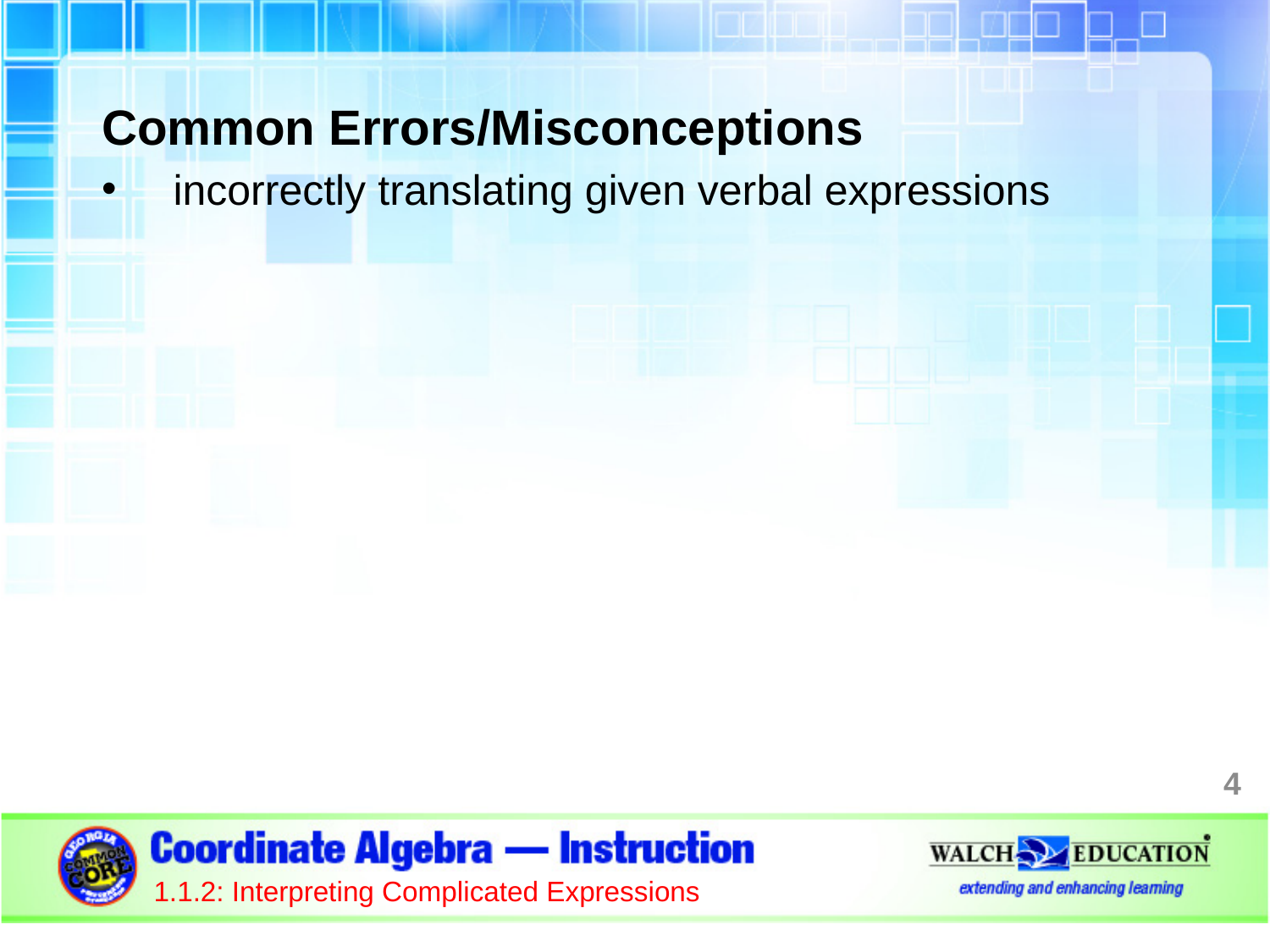

Common Errors/Misconceptions
incorrectly translating given verbal expressions
4
1.1.2: Interpreting Complicated Expressions